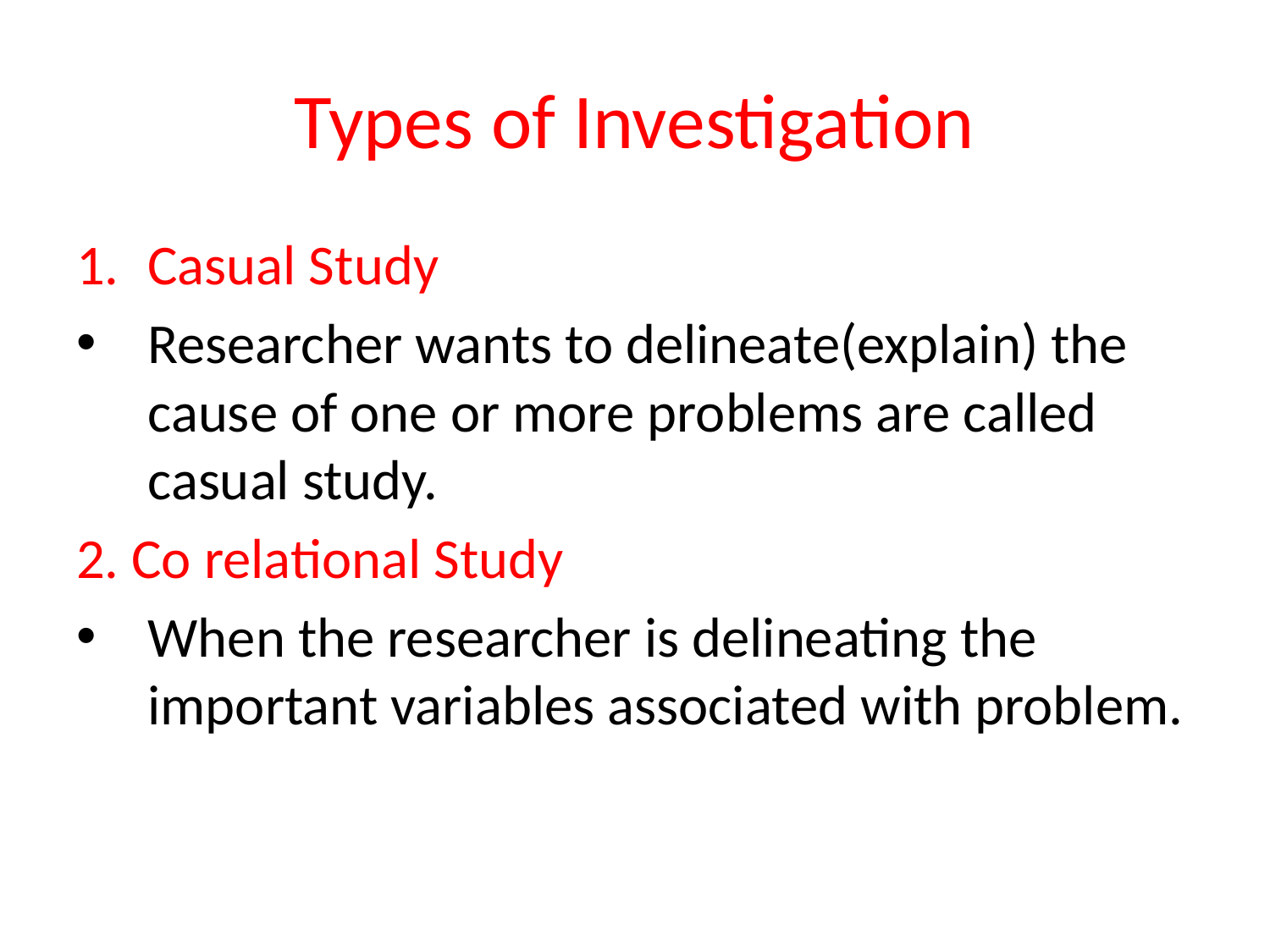

# Types of Investigation
Casual Study
Researcher wants to delineate(explain) the cause of one or more problems are called casual study.
2. Co relational Study
When the researcher is delineating the important variables associated with problem.